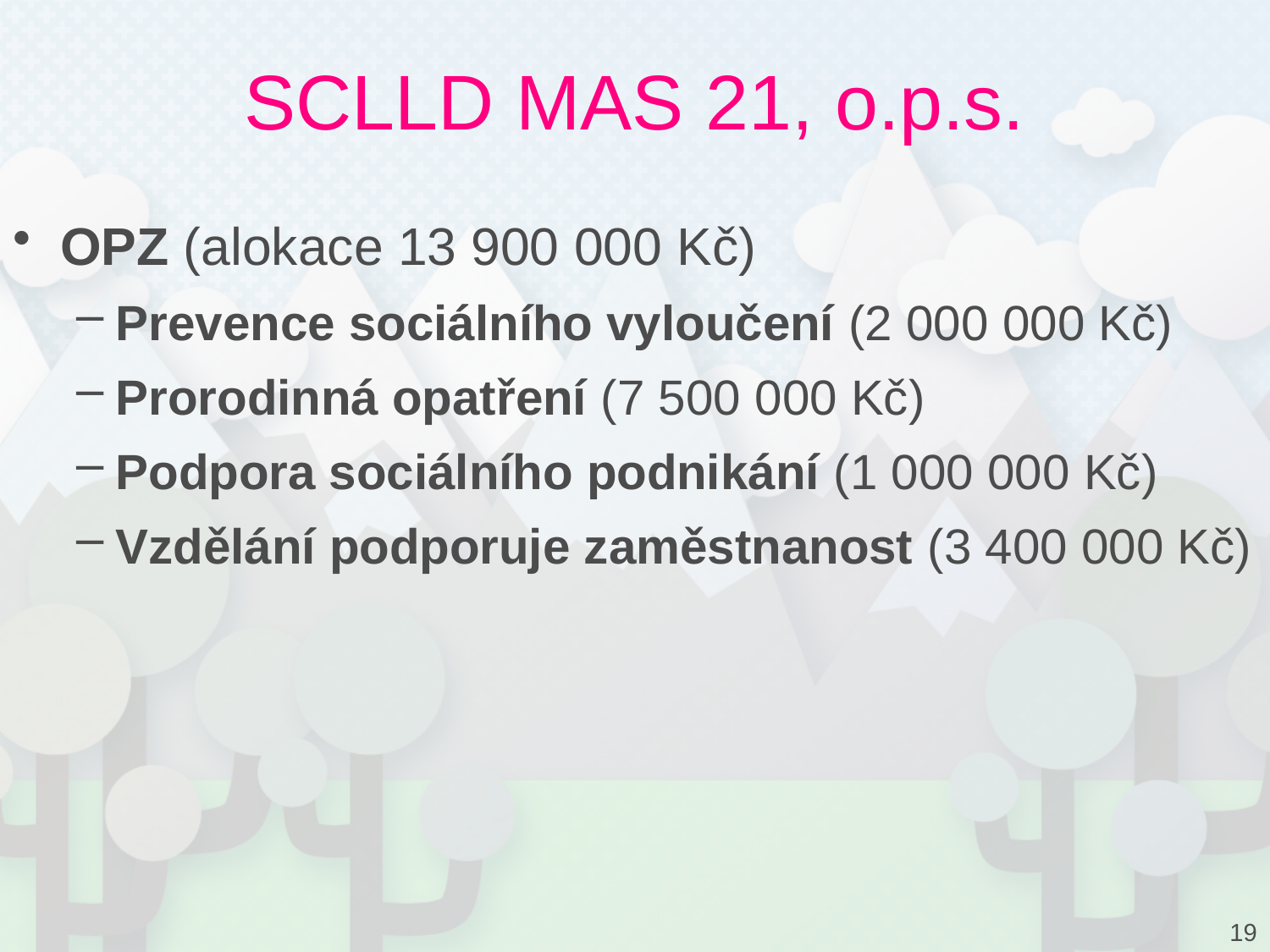

# SCLLD MAS 21, o.p.s.

OPZ (alokace 13 900 000 Kč)
Prevence sociálního vyloučení (2 000 000 Kč)
Prorodinná opatření (7 500 000 Kč)
Podpora sociálního podnikání (1 000 000 Kč)
Vzdělání podporuje zaměstnanost (3 400 000 Kč)

19